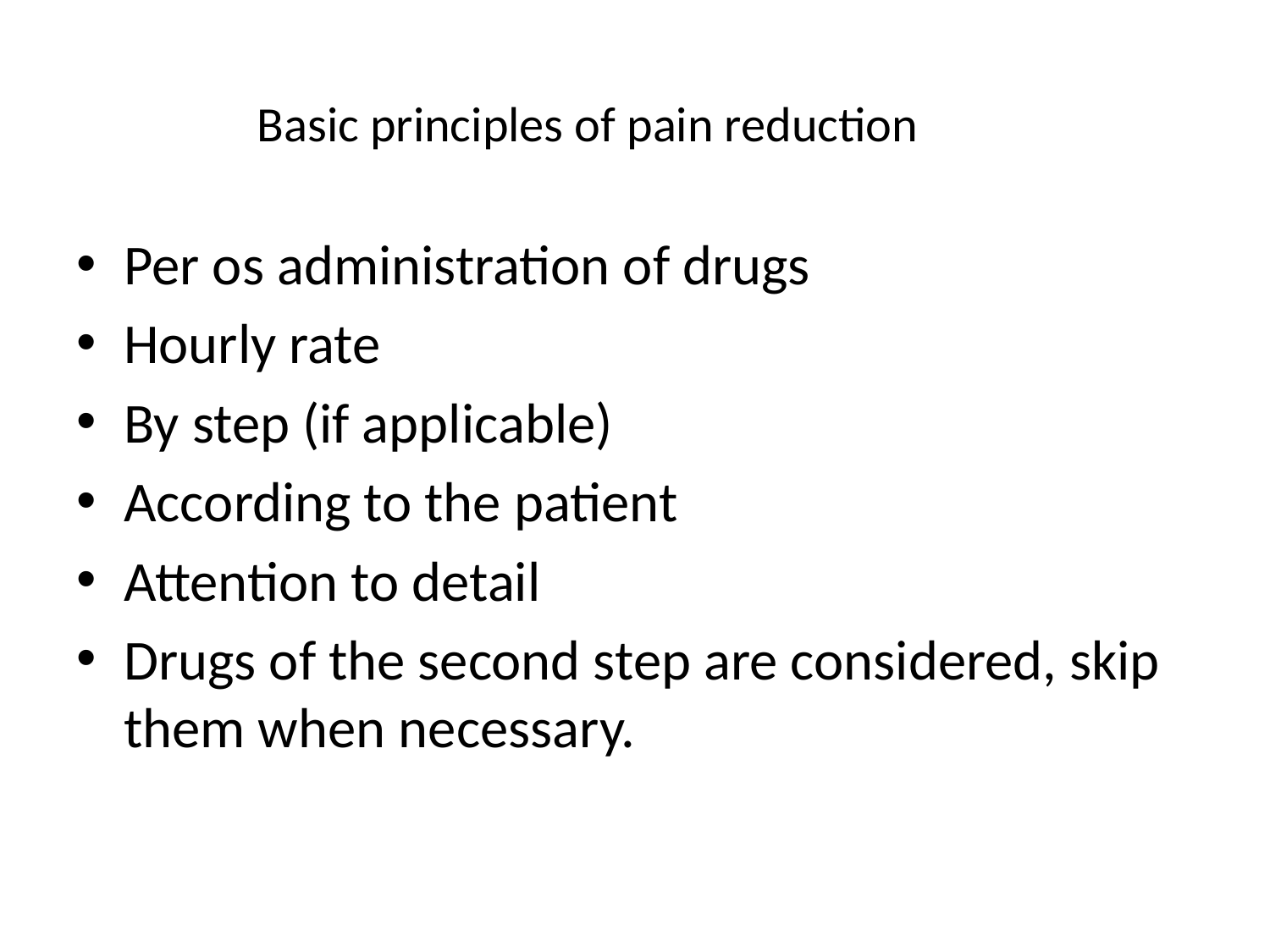

# Basic principles of pain reduction
Per os administration of drugs
Hourly rate
By step (if applicable)
According to the patient
Attention to detail
Drugs of the second step are considered, skip them when necessary.